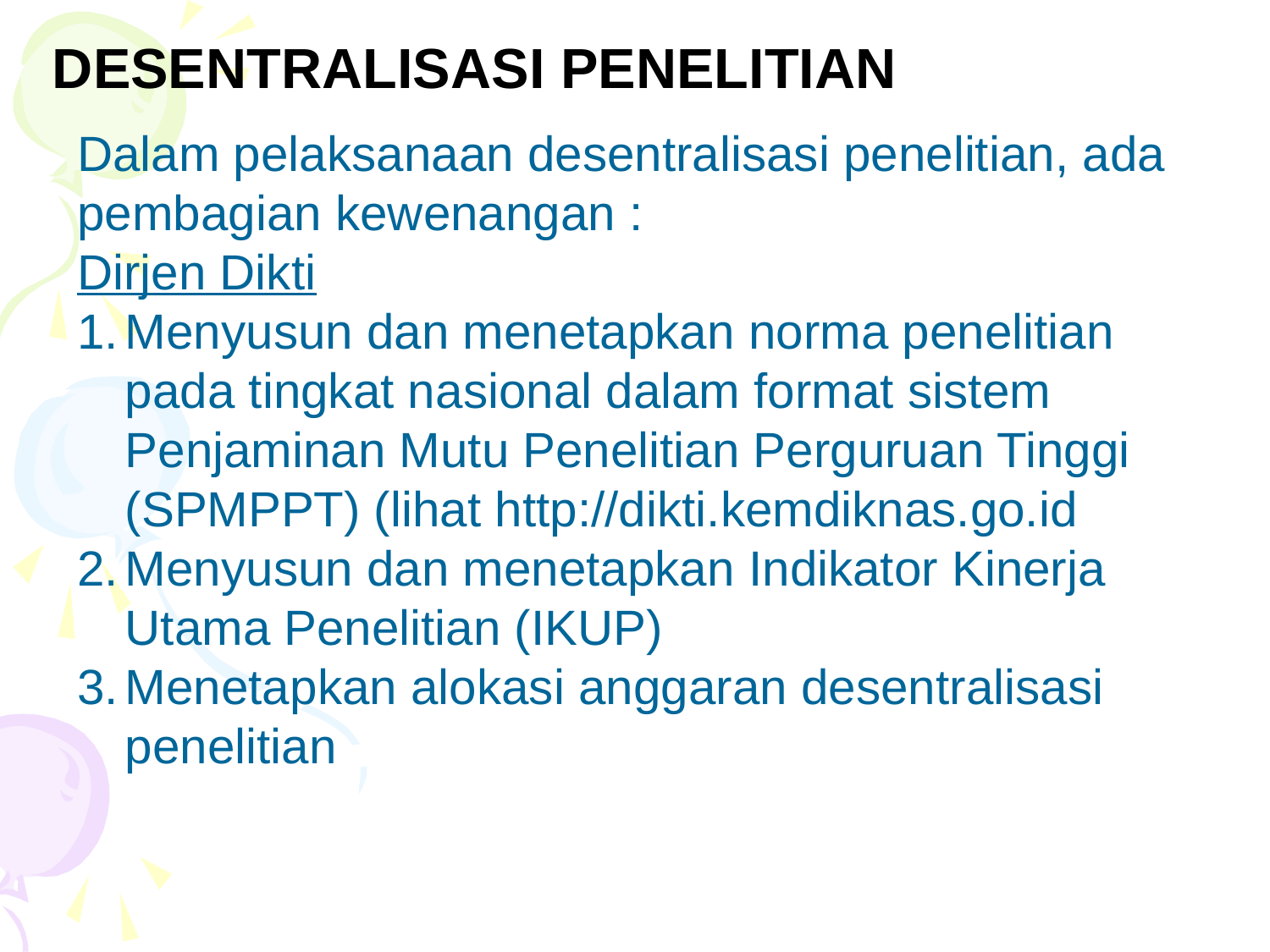

DESENTRALISASI PENELITIAN
Dalam pelaksanaan desentralisasi penelitian, ada pembagian kewenangan :
Dirjen Dikti
Menyusun dan menetapkan norma penelitian pada tingkat nasional dalam format sistem Penjaminan Mutu Penelitian Perguruan Tinggi (SPMPPT) (lihat http://dikti.kemdiknas.go.id
Menyusun dan menetapkan Indikator Kinerja Utama Penelitian (IKUP)
Menetapkan alokasi anggaran desentralisasi penelitian